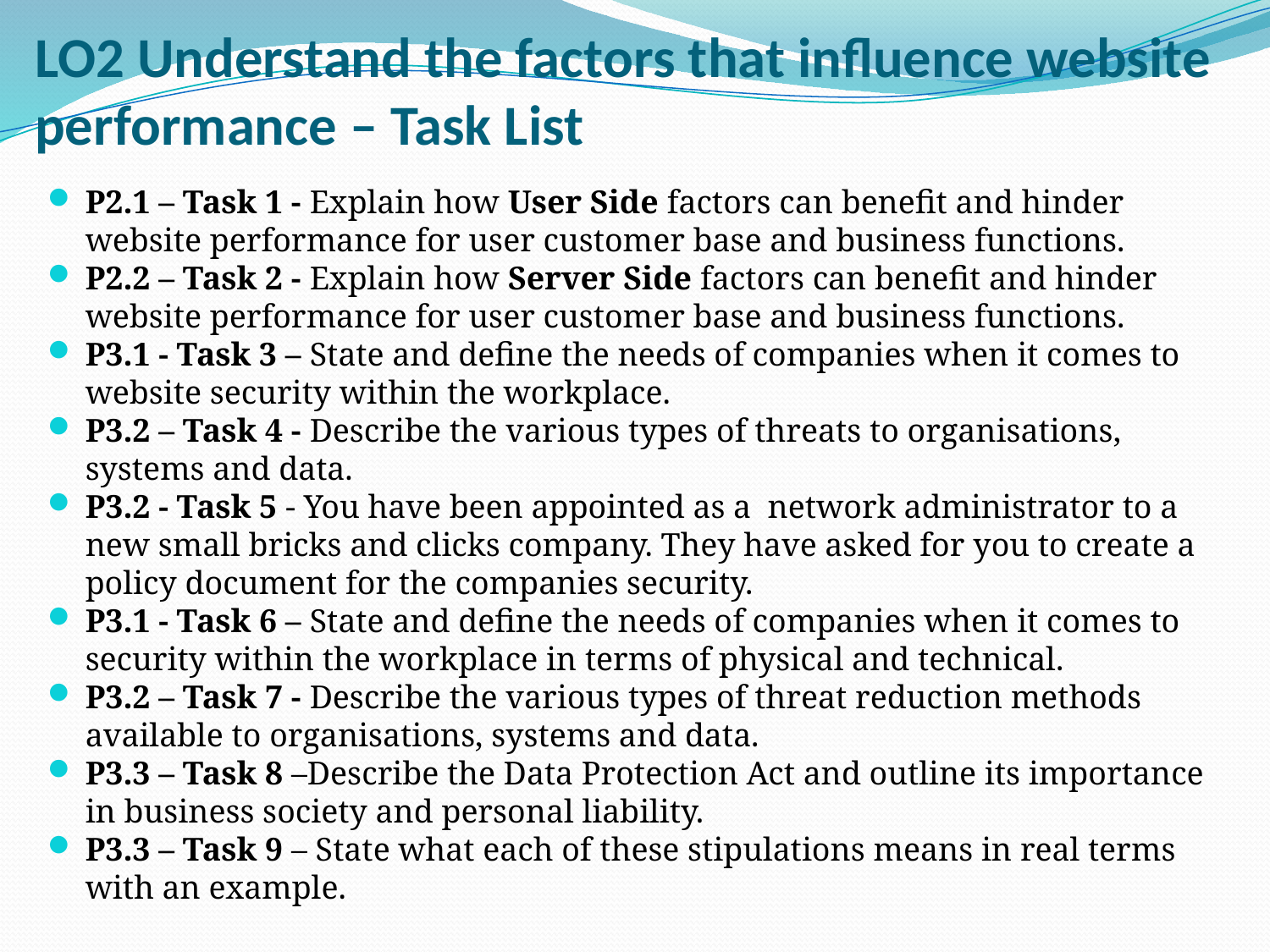

# LO2 Understand the factors that influence website performance – Task List
P2.1 – Task 1 - Explain how User Side factors can benefit and hinder website performance for user customer base and business functions.
P2.2 – Task 2 - Explain how Server Side factors can benefit and hinder website performance for user customer base and business functions.
P3.1 - Task 3 – State and define the needs of companies when it comes to website security within the workplace.
P3.2 – Task 4 - Describe the various types of threats to organisations, systems and data.
P3.2 - Task 5 - You have been appointed as a  network administrator to a new small bricks and clicks company. They have asked for you to create a policy document for the companies security.
P3.1 - Task 6 – State and define the needs of companies when it comes to security within the workplace in terms of physical and technical.
P3.2 – Task 7 - Describe the various types of threat reduction methods available to organisations, systems and data.
P3.3 – Task 8 –Describe the Data Protection Act and outline its importance in business society and personal liability.
P3.3 – Task 9 – State what each of these stipulations means in real terms with an example.